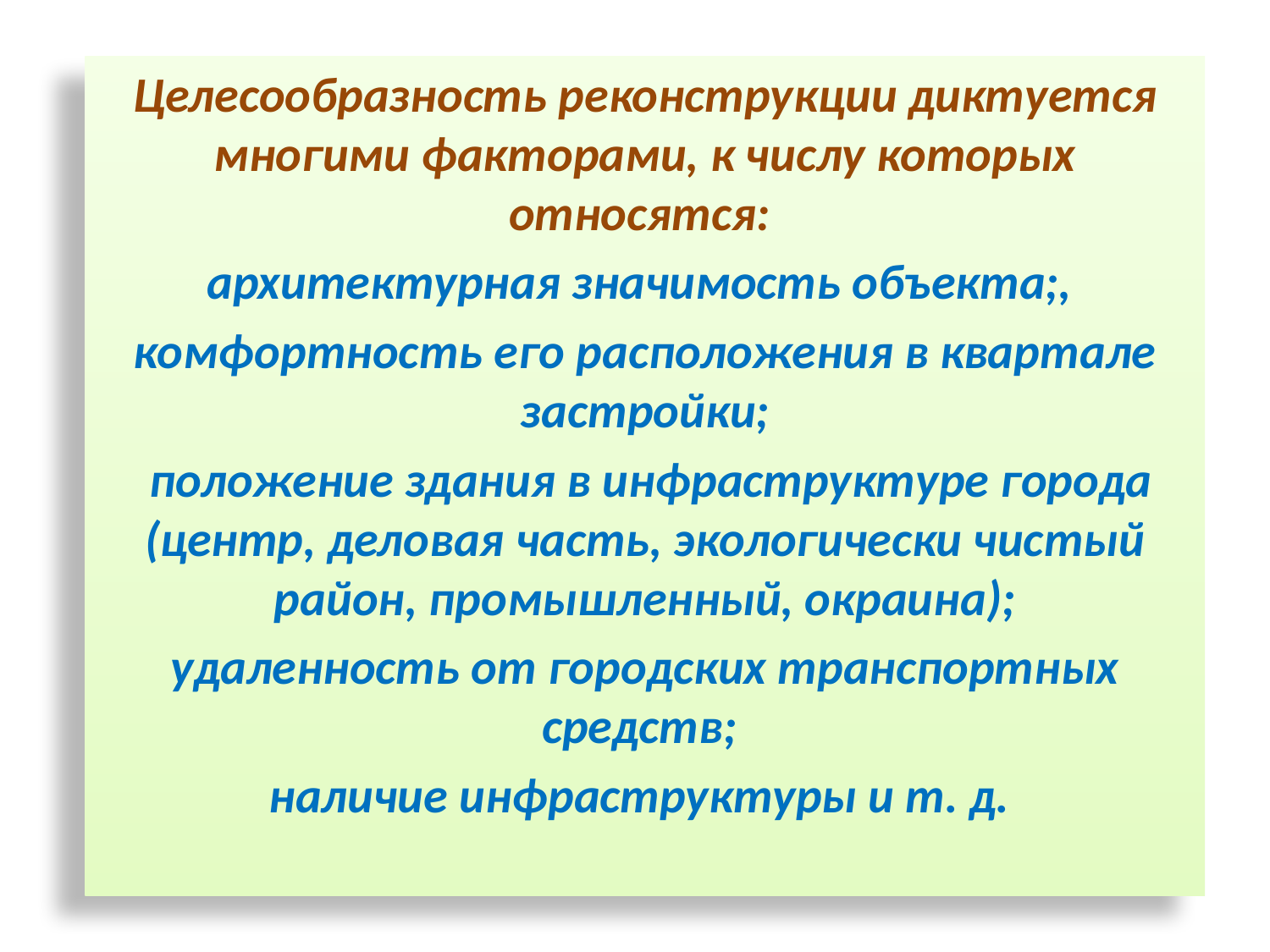

Целесообразность реконструкции диктуется многими факторами, к числу которых относятся:
архитектурная значимость объекта;,
комфортность его расположения в квартале застройки;
 положение здания в инфраструктуре города (центр, деловая часть, экологически чистый район, промышленный, окраина);
удаленность от городских транспортных средств;
наличие инфраструктуры и т. д.